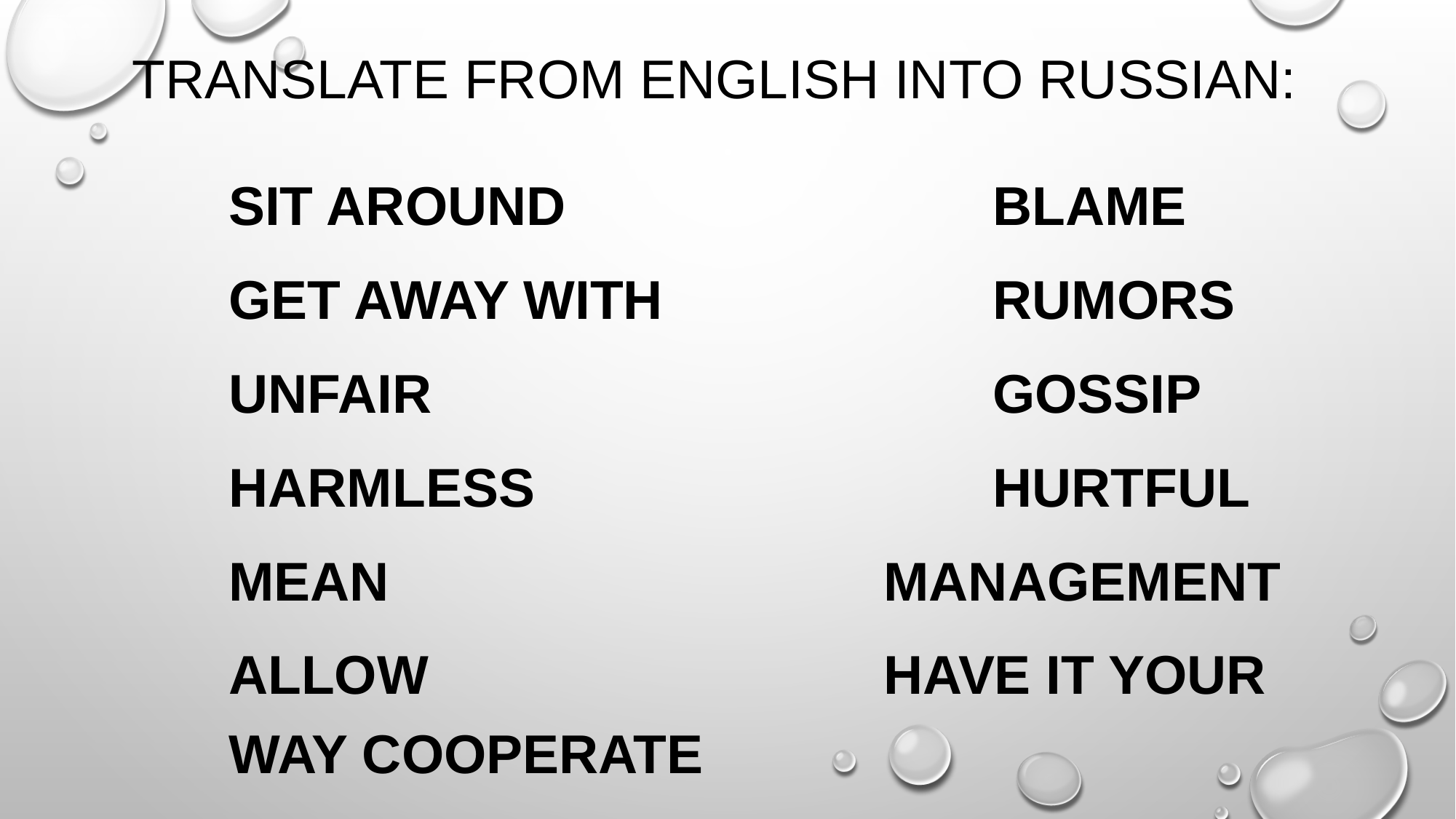

# Translate from English into russian:
Sit around 				blame
get away with 			rumors
unfair 					gossip
harmless  				hurtful
mean 					management
allow 					have it your way cooperate